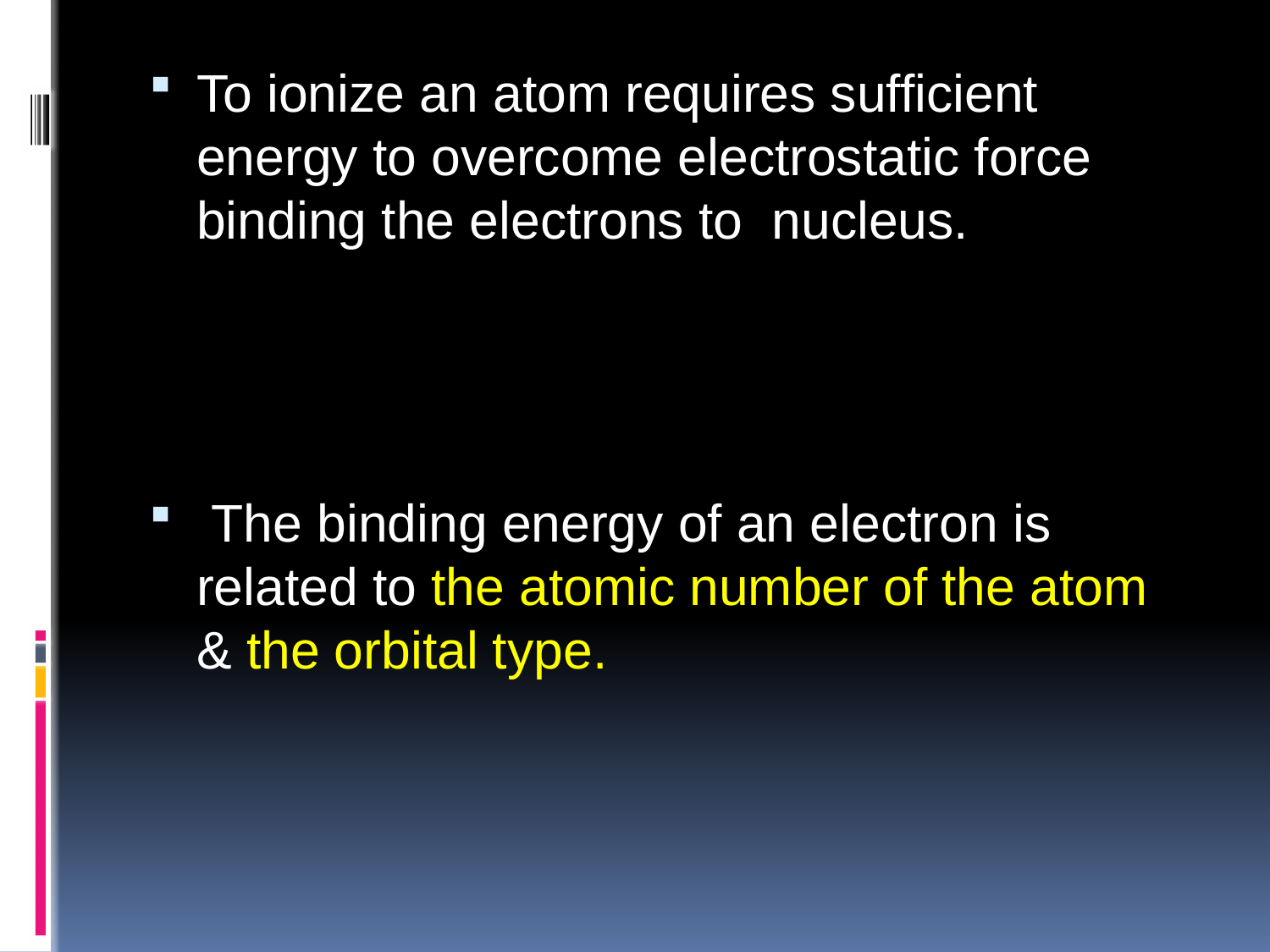

To ionize an atom requires sufficient energy to overcome electrostatic force  binding the electrons to  nucleus.

 The binding energy of an electron is related to the atomic number of the atom & the orbital type.